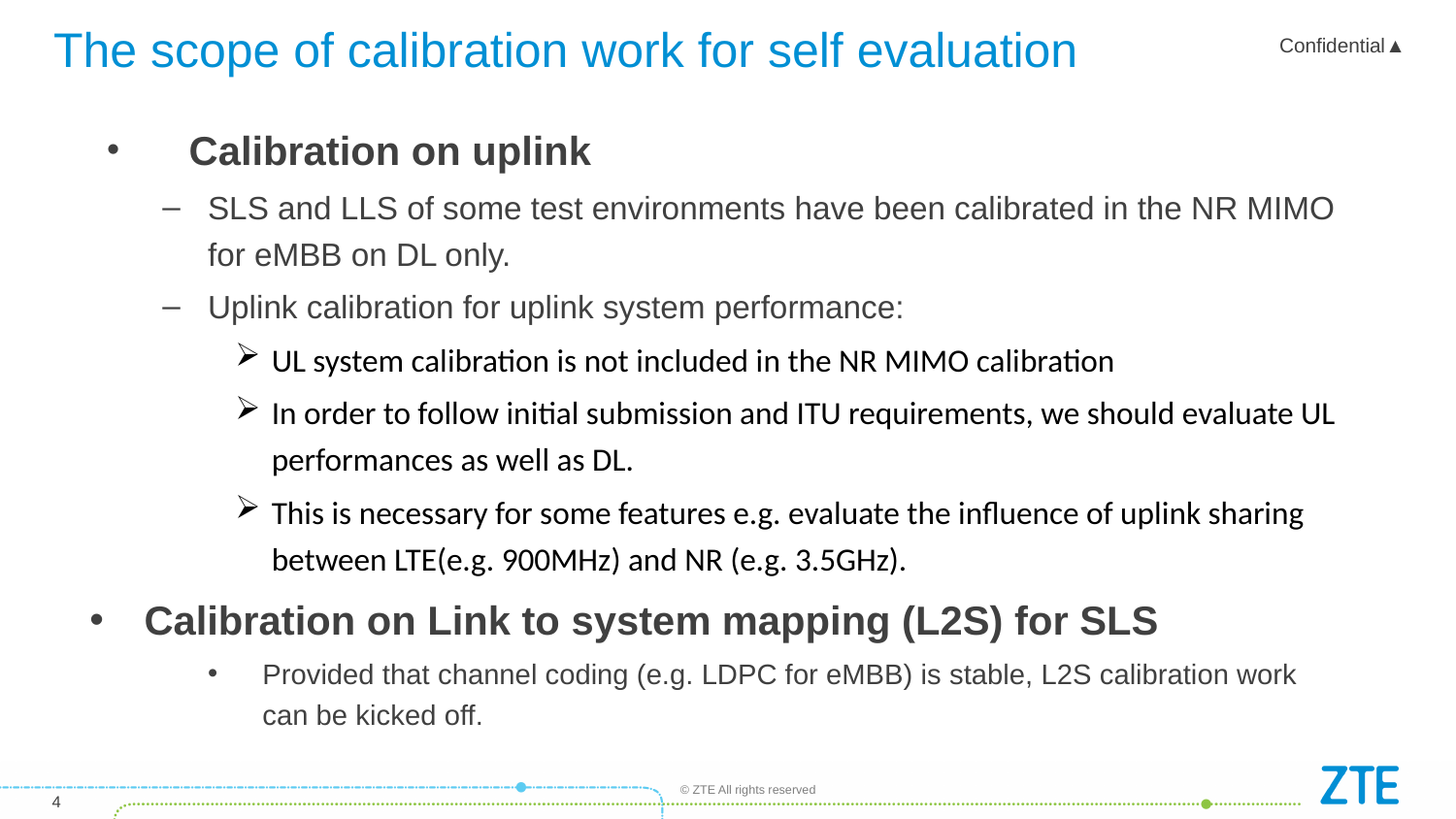

# The scope of calibration work for self evaluation
   Calibration on uplink
SLS and LLS of some test environments have been calibrated in the NR MIMO for eMBB on DL only.
Uplink calibration for uplink system performance:
UL system calibration is not included in the NR MIMO calibration
In order to follow initial submission and ITU requirements, we should evaluate UL performances as well as DL.
This is necessary for some features e.g. evaluate the influence of uplink sharing between LTE(e.g. 900MHz) and NR (e.g. 3.5GHz).
Calibration on Link to system mapping (L2S) for SLS
Provided that channel coding (e.g. LDPC for eMBB) is stable, L2S calibration work can be kicked off.